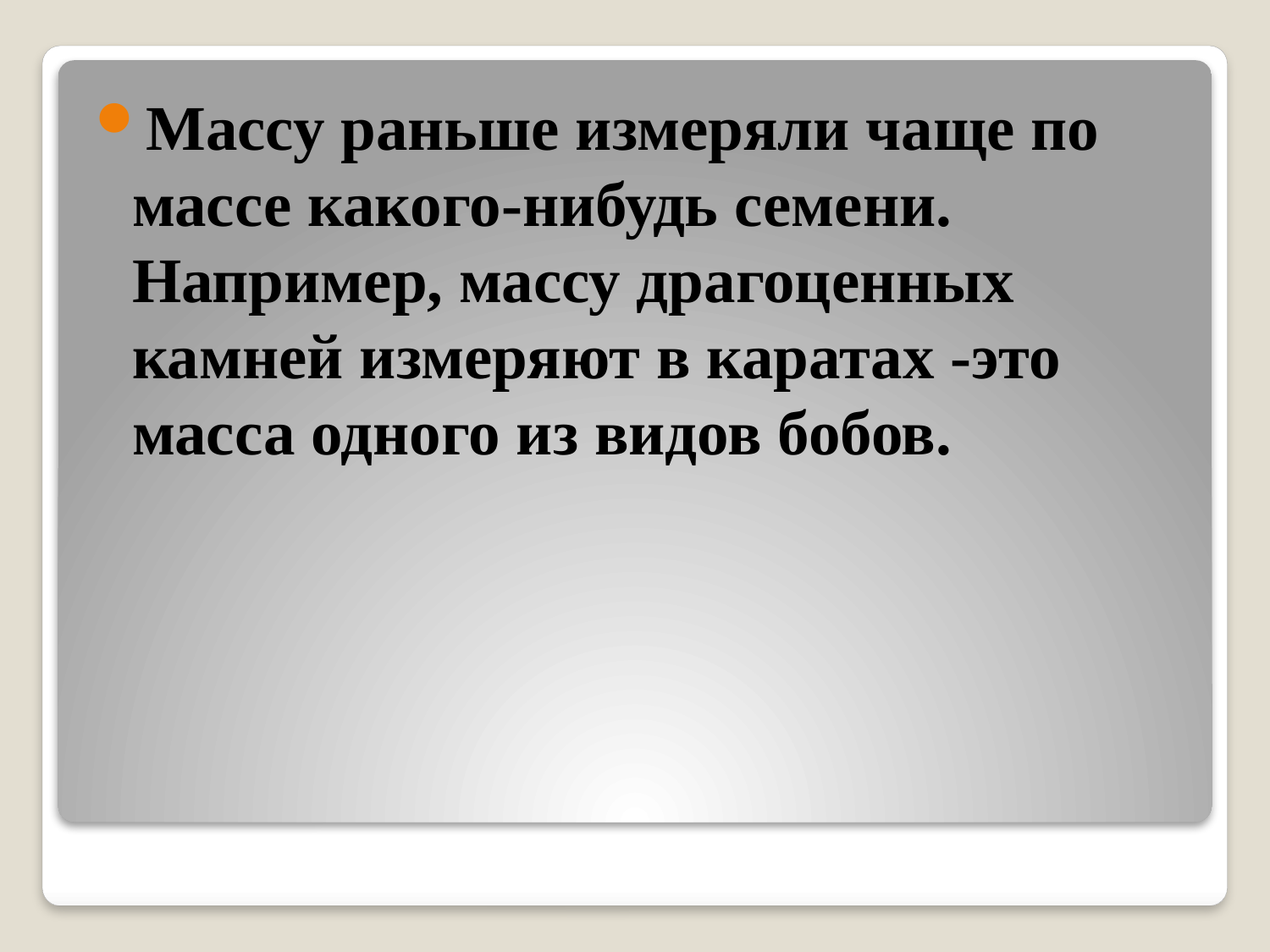

Массу раньше измеряли чаще по массе какого-нибудь семени. Например, массу драгоценных камней измеряют в каратах -это  масса одного из видов бобов.
#